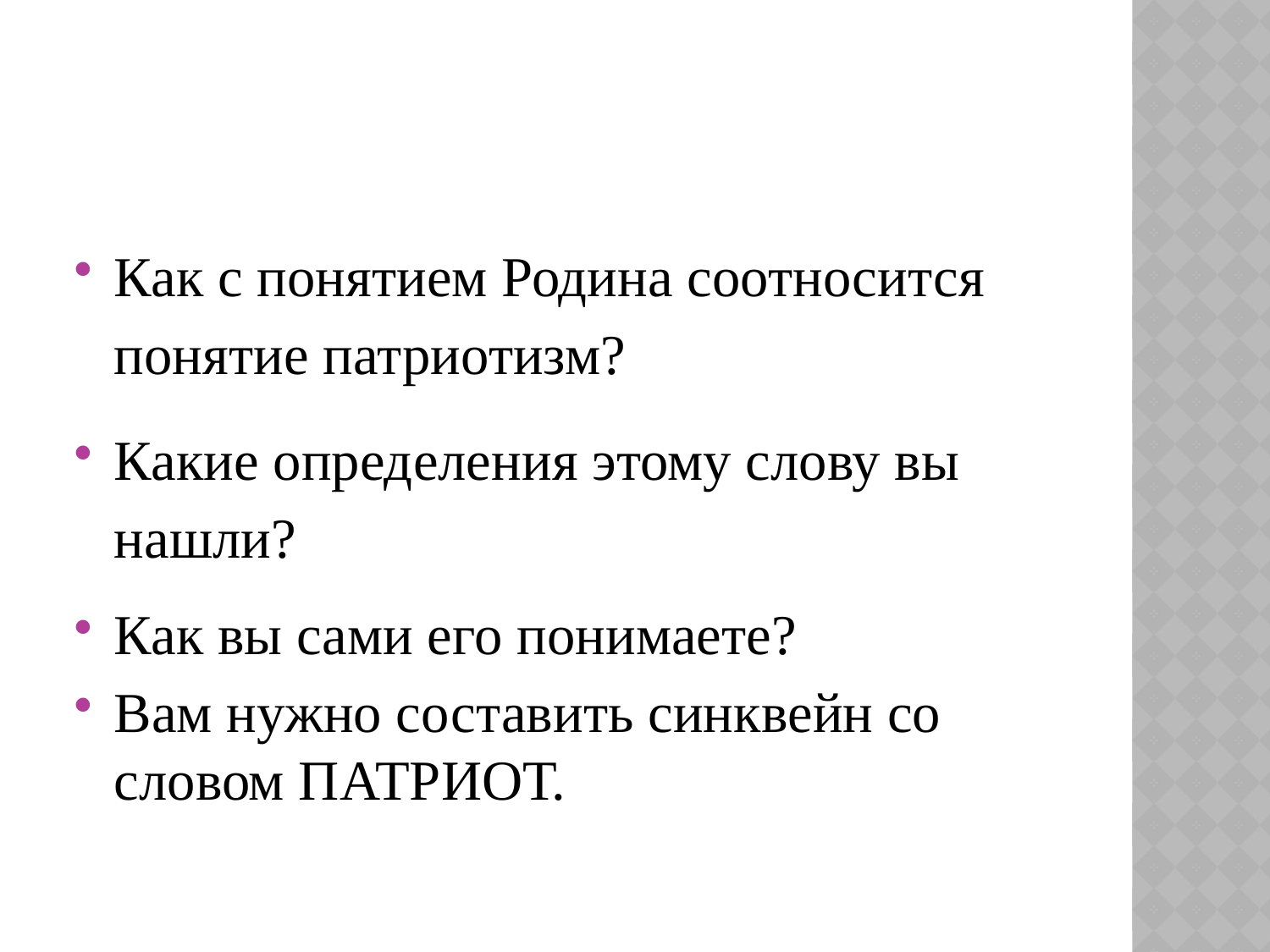

#
Как с понятием Родина соотносится понятие патриотизм?
Какие определения этому слову вы нашли?
Как вы сами его понимаете?
Вам нужно составить синквейн со словом ПАТРИОТ.